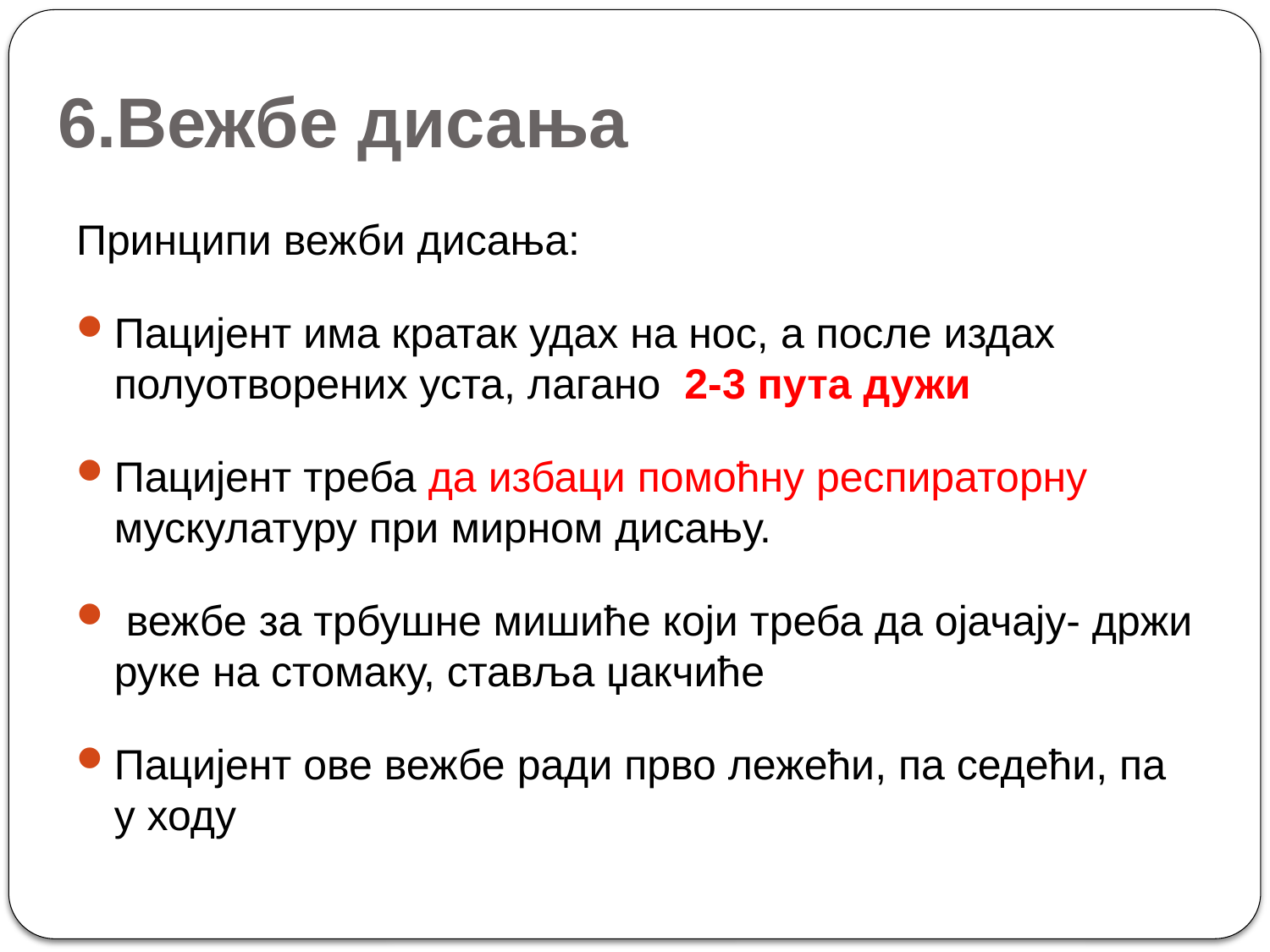

# 6.Вежбе дисања
Принципи вежби дисања:
Пацијент има кратак удах на нос, а после издах полуотворених уста, лагано  2-3 пута дужи
Пацијент треба да избаци помоћну респираторну мускулатуру при мирном дисању.
 вежбе за трбушне мишиће који треба да ојачају- држи руке на стомаку, ставља џакчиће
Пацијент ове вежбе ради прво лежећи, па седећи, па у ходу
79